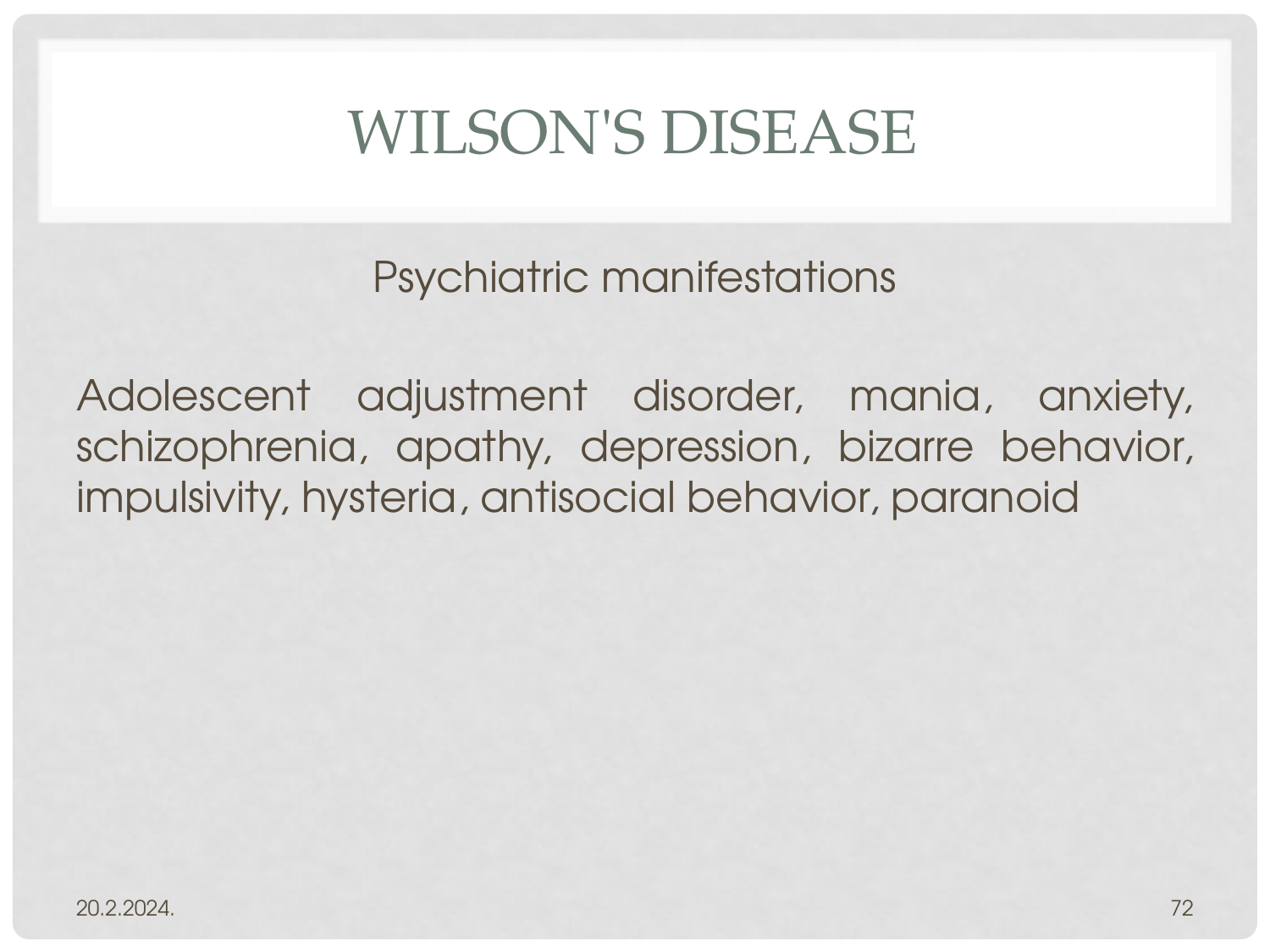

# Wilson's disease
Psychiatric manifestations

Adolescent adjustment disorder, mania, anxiety, schizophrenia, apathy, depression, bizarre behavior, impulsivity, hysteria, antisocial behavior, paranoid
20.2.2024.
72